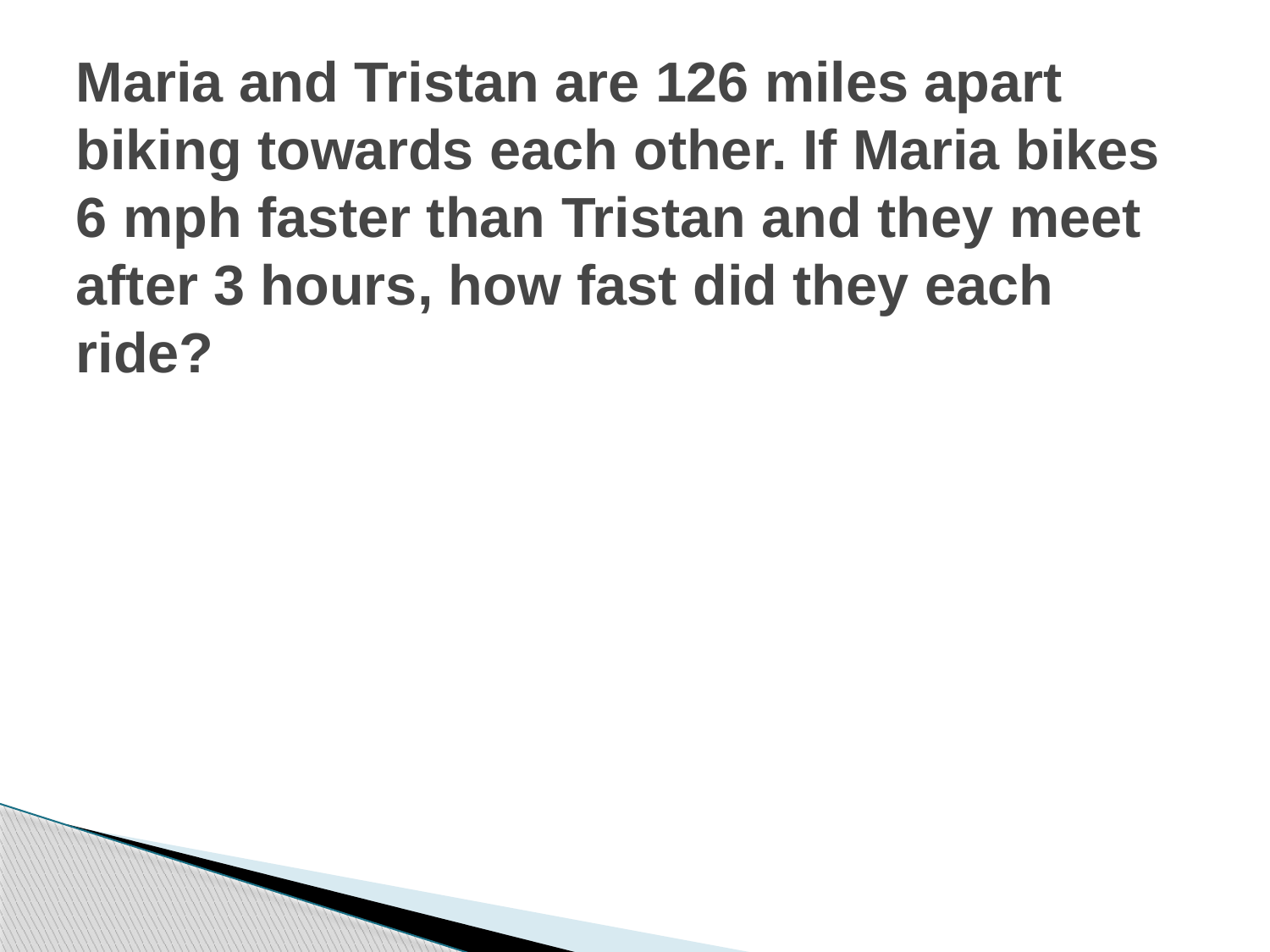

# Maria and Tristan are 126 miles apart biking towards each other. If Maria bikes 6 mph faster than Tristan and they meet after 3 hours, how fast did they each ride?